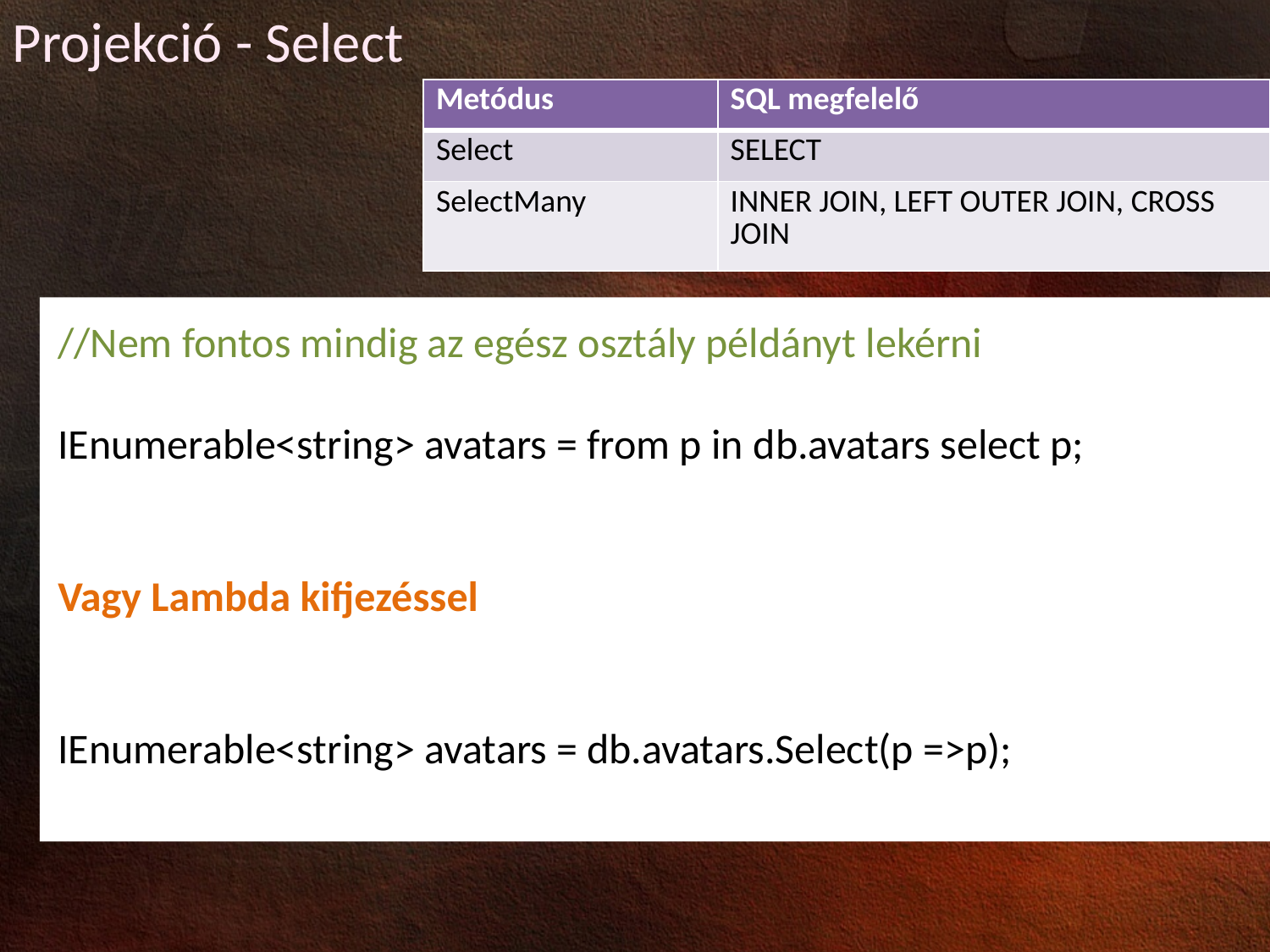

Projekció - Select
| Metódus | SQL megfelelő |
| --- | --- |
| Select | SELECT |
| SelectMany | INNER JOIN, LEFT OUTER JOIN, CROSS JOIN |
A SELECT operátorral mindig ugyanannyi elemet fogunk visszakapni
eredményhalmazunkban, mint amennyi a kiinduló halmazban volt.
//Nem fontos mindig az egész osztály példányt lekérni

IEnumerable<string> avatars = from p in db.avatars select p;

Vagy Lambda kifjezéssel

IEnumerable<string> avatars = db.avatars.Select(p =>p);

var images = from p in db.avatars select p;
Vagy
IEnumerable<avatar> avatars = from p in  db.avatars select p;